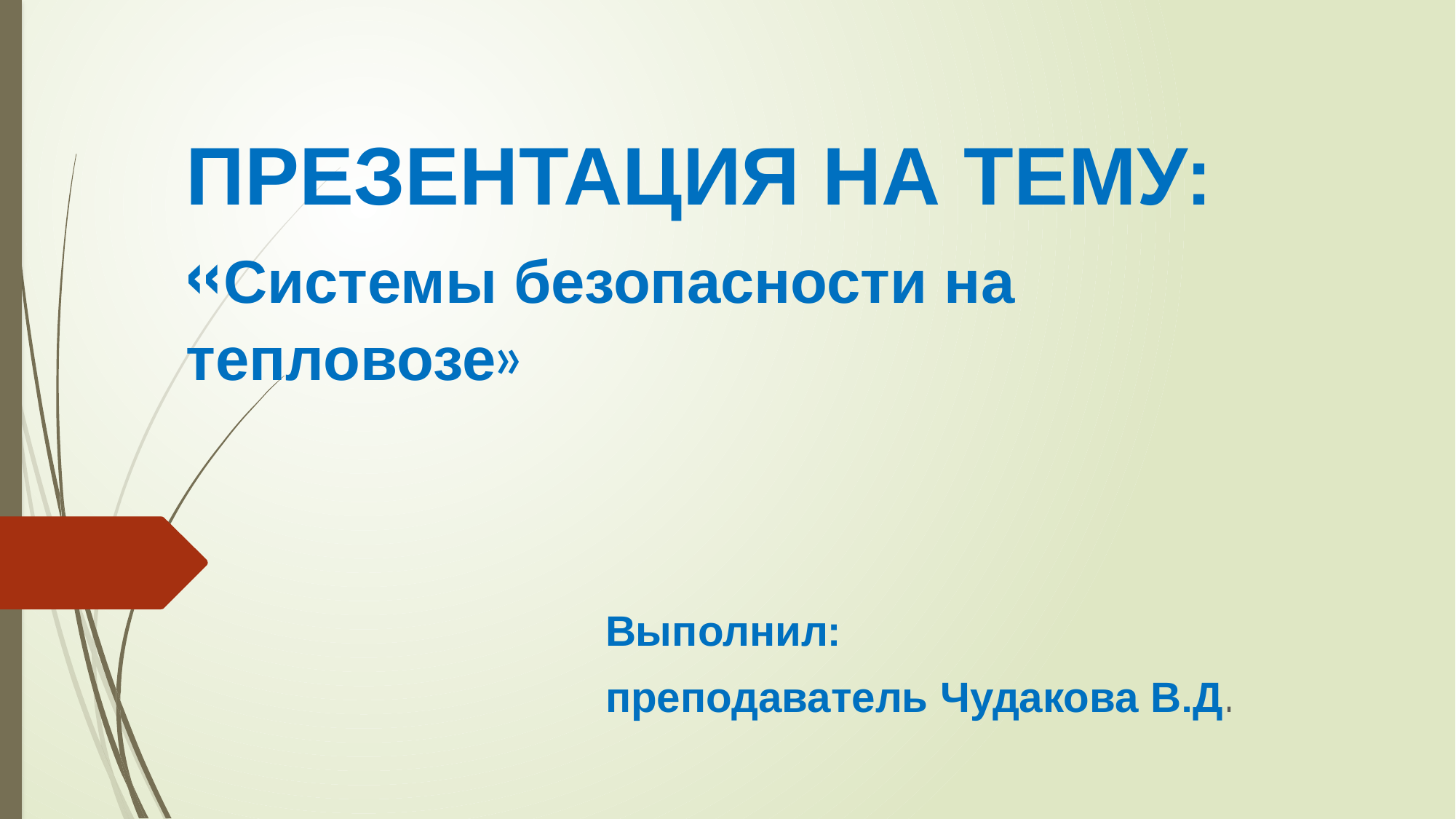

# ПРЕЗЕНТАЦИЯ НА ТЕМУ: «Системы безопасности на тепловозе»
Выполнил:
преподаватель Чудакова В.Д.